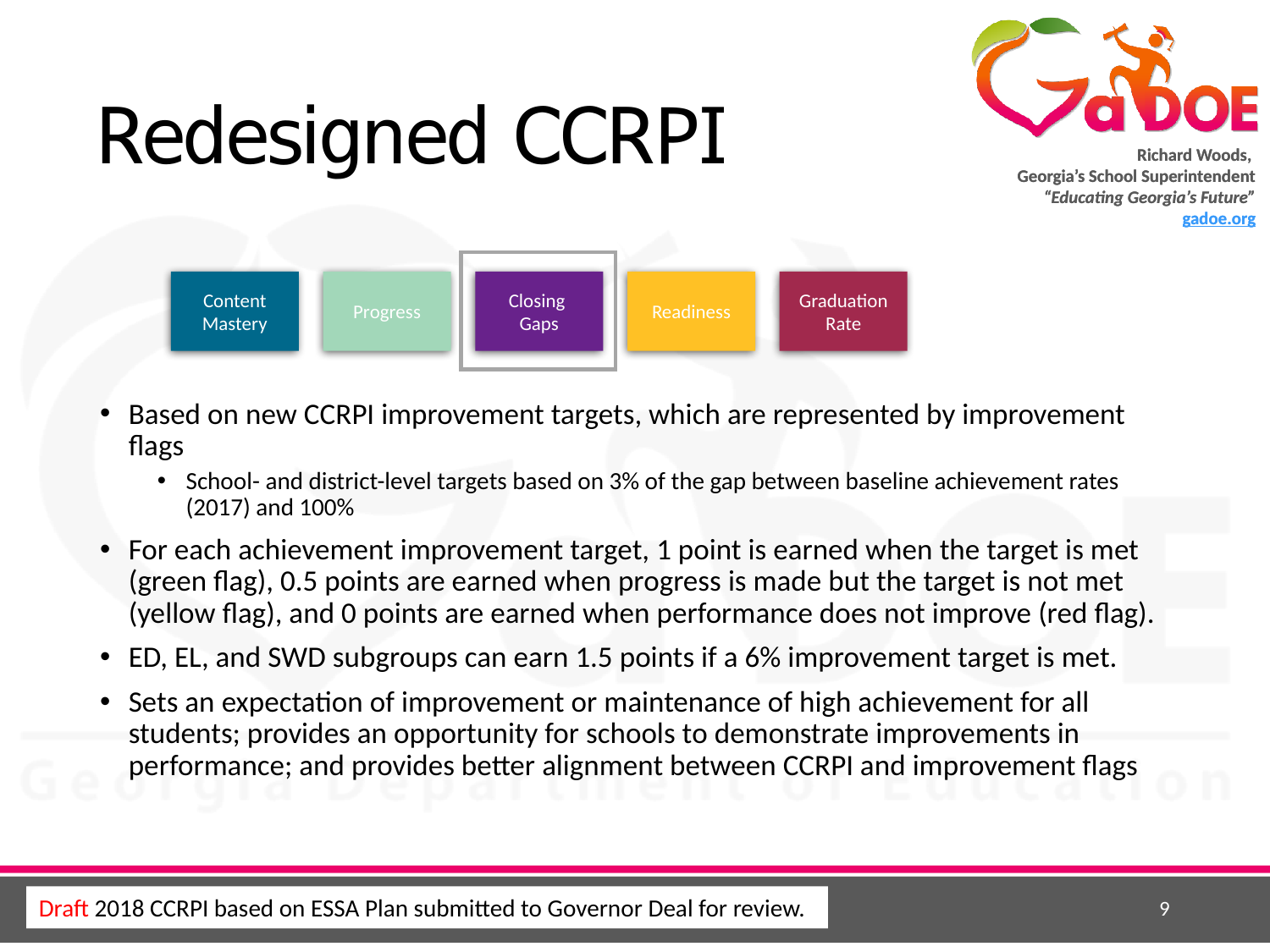

# Redesigned CCRPI

Progress
Closing
Gaps
Readiness
Graduation Rate
Content Mastery
Based on new CCRPI improvement targets, which are represented by improvement flags
School- and district-level targets based on 3% of the gap between baseline achievement rates (2017) and 100%
For each achievement improvement target, 1 point is earned when the target is met (green flag), 0.5 points are earned when progress is made but the target is not met (yellow flag), and 0 points are earned when performance does not improve (red flag).
ED, EL, and SWD subgroups can earn 1.5 points if a 6% improvement target is met.
Sets an expectation of improvement or maintenance of high achievement for all students; provides an opportunity for schools to demonstrate improvements in performance; and provides better alignment between CCRPI and improvement flags
9
Draft 2018 CCRPI based on ESSA Plan submitted to Governor Deal for review.